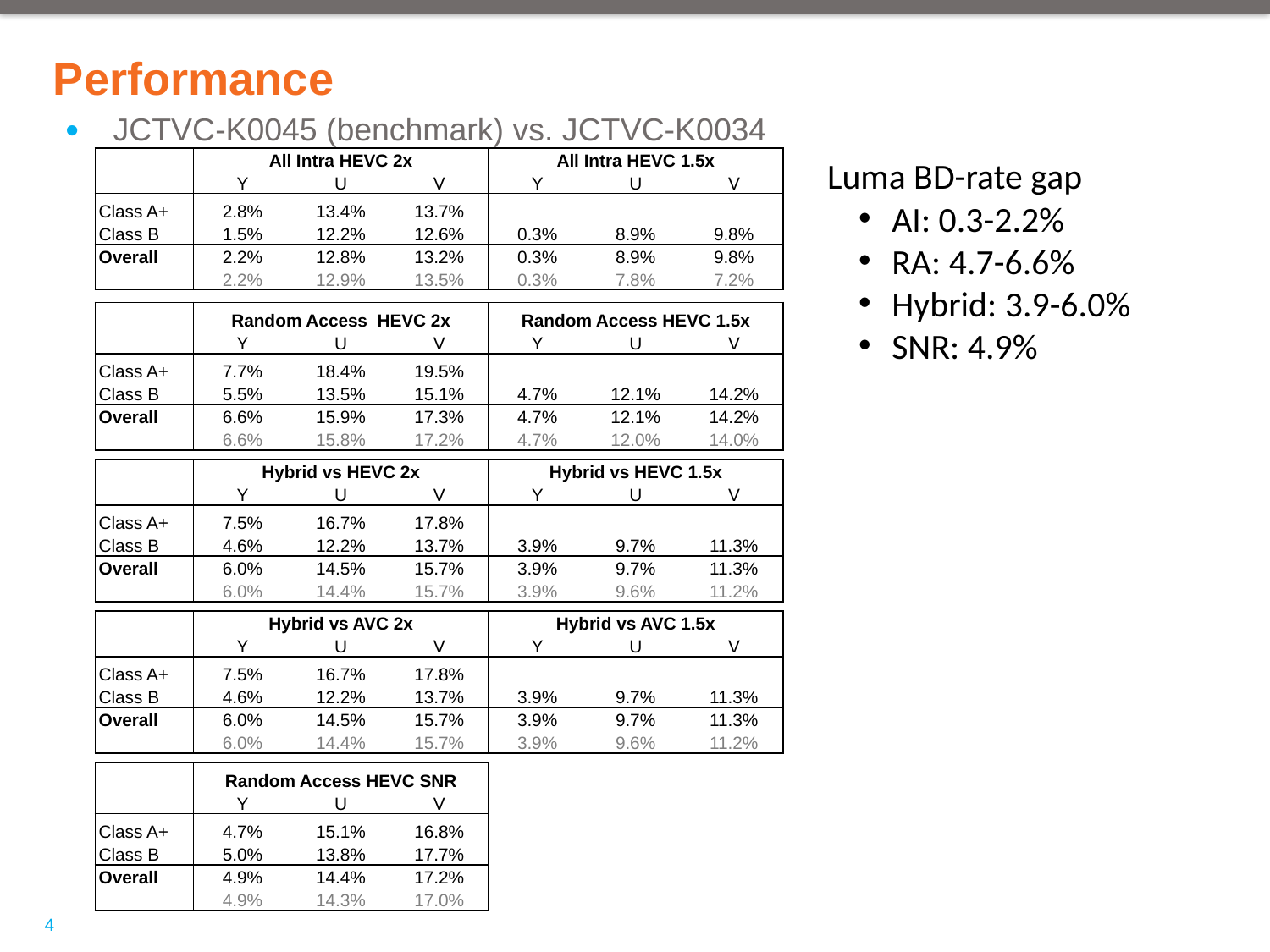

# Performance
JCTVC-K0045 (benchmark) vs. JCTVC-K0034
|  | All Intra HEVC 2x |  |  | All Intra HEVC 1.5x |  |  |
| --- | --- | --- | --- | --- | --- | --- |
|  | Y | U | V | Y | U | V |
| Class A+ | 2.8% | 13.4% | 13.7% |  |  |  |
| Class B | 1.5% | 12.2% | 12.6% | 0.3% | 8.9% | 9.8% |
| Overall | 2.2% | 12.8% | 13.2% | 0.3% | 8.9% | 9.8% |
|  | 2.2% | 12.9% | 13.5% | 0.3% | 7.8% | 7.2% |
|  |  |  |  |  |  |  |
|  | Random Access HEVC 2x |  |  | Random Access HEVC 1.5x |  |  |
|  | Y | U | V | Y | U | V |
| Class A+ | 7.7% | 18.4% | 19.5% |  |  |  |
| Class B | 5.5% | 13.5% | 15.1% | 4.7% | 12.1% | 14.2% |
| Overall | 6.6% | 15.9% | 17.3% | 4.7% | 12.1% | 14.2% |
|  | 6.6% | 15.8% | 17.2% | 4.7% | 12.0% | 14.0% |
|  |  |  |  |  |  |  |
|  | Hybrid vs HEVC 2x |  |  | Hybrid vs HEVC 1.5x |  |  |
|  | Y | U | V | Y | U | V |
| Class A+ | 7.5% | 16.7% | 17.8% |  |  |  |
| Class B | 4.6% | 12.2% | 13.7% | 3.9% | 9.7% | 11.3% |
| Overall | 6.0% | 14.5% | 15.7% | 3.9% | 9.7% | 11.3% |
|  | 6.0% | 14.4% | 15.7% | 3.9% | 9.6% | 11.2% |
|  |  |  |  |  |  |  |
|  | Hybrid vs AVC 2x |  |  | Hybrid vs AVC 1.5x |  |  |
|  | Y | U | V | Y | U | V |
| Class A+ | 7.5% | 16.7% | 17.8% |  |  |  |
| Class B | 4.6% | 12.2% | 13.7% | 3.9% | 9.7% | 11.3% |
| Overall | 6.0% | 14.5% | 15.7% | 3.9% | 9.7% | 11.3% |
|  | 6.0% | 14.4% | 15.7% | 3.9% | 9.6% | 11.2% |
|  |  |  |  |  |  |  |
|  | Random Access HEVC SNR |  |  |  |  |  |
|  | Y | U | V |  |  |  |
| Class A+ | 4.7% | 15.1% | 16.8% |  |  |  |
| Class B | 5.0% | 13.8% | 17.7% |  |  |  |
| Overall | 4.9% | 14.4% | 17.2% |  |  |  |
|  | 4.9% | 14.3% | 17.0% |  |  |  |
Luma BD-rate gap
AI: 0.3-2.2%
RA: 4.7-6.6%
Hybrid: 3.9-6.0%
SNR: 4.9%